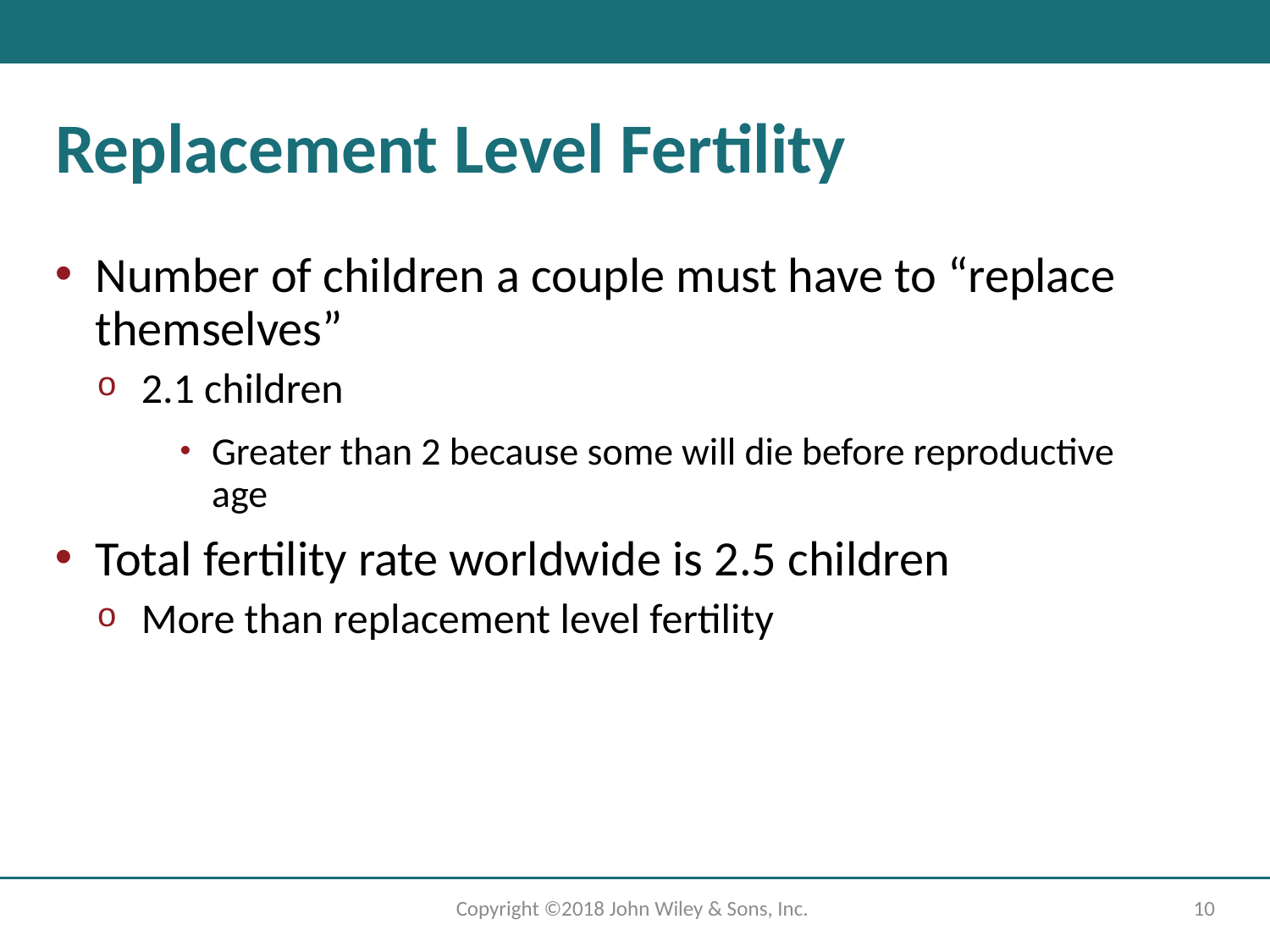

# Replacement Level Fertility
Number of children a couple must have to “replace themselves”
2.1 children
Greater than 2 because some will die before reproductive age
Total fertility rate worldwide is 2.5 children
More than replacement level fertility
Copyright ©2018 John Wiley & Sons, Inc.
10